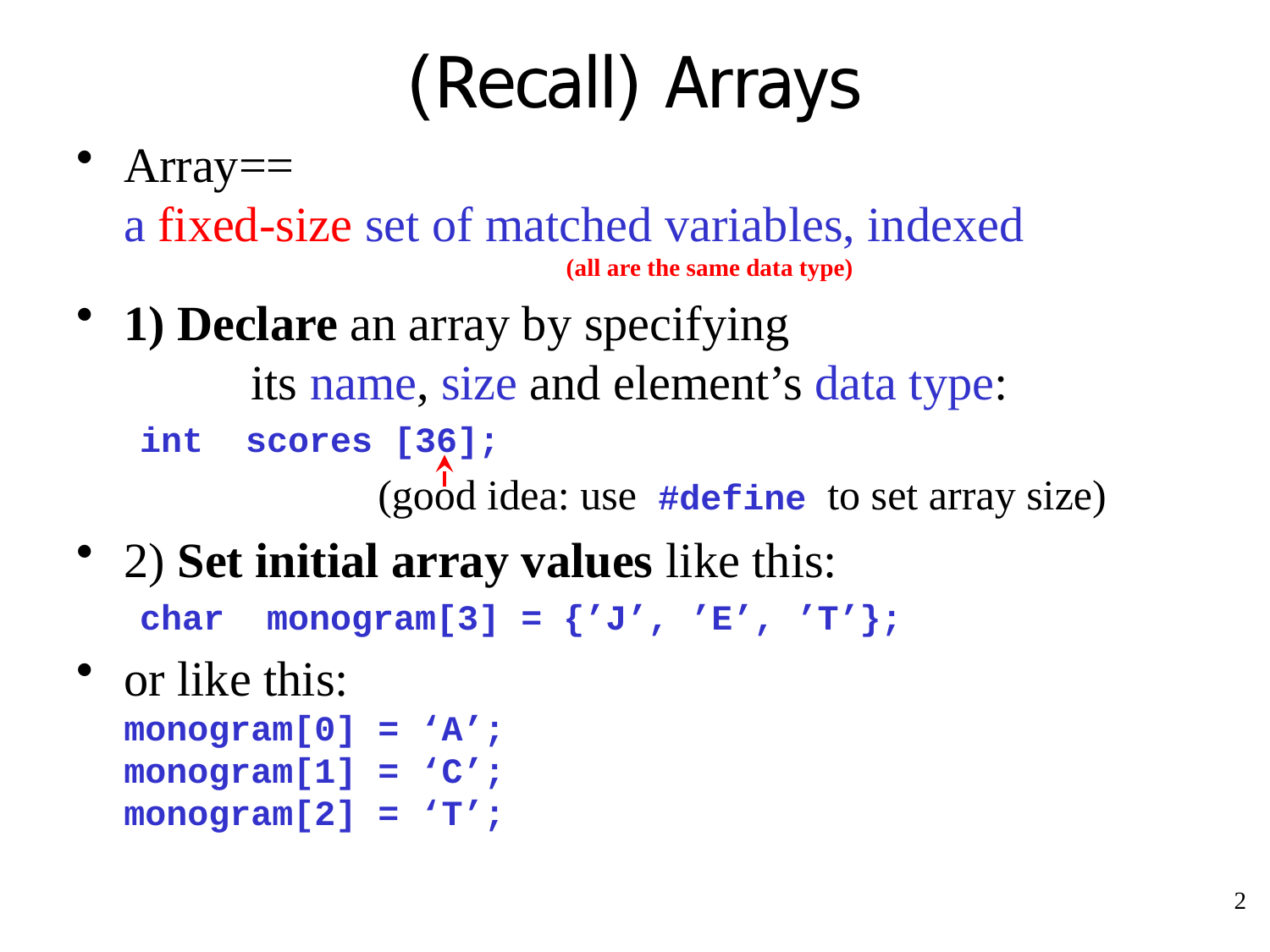

# (Recall) Arrays
Array==
a fixed-size set of matched variables, indexed
			          (all are the same data type)
1) Declare an array by specifying
	its name, size and element’s data type:
int  scores [36];
			(good idea: use  #define  to set array size)
2) Set initial array values like this:
   char  monogram[3] = {’J’, ’E’, ’T’};
or like this:
monogram[0] = ‘A’;
monogram[1] = ‘C’;
monogram[2] = ‘T’;

2